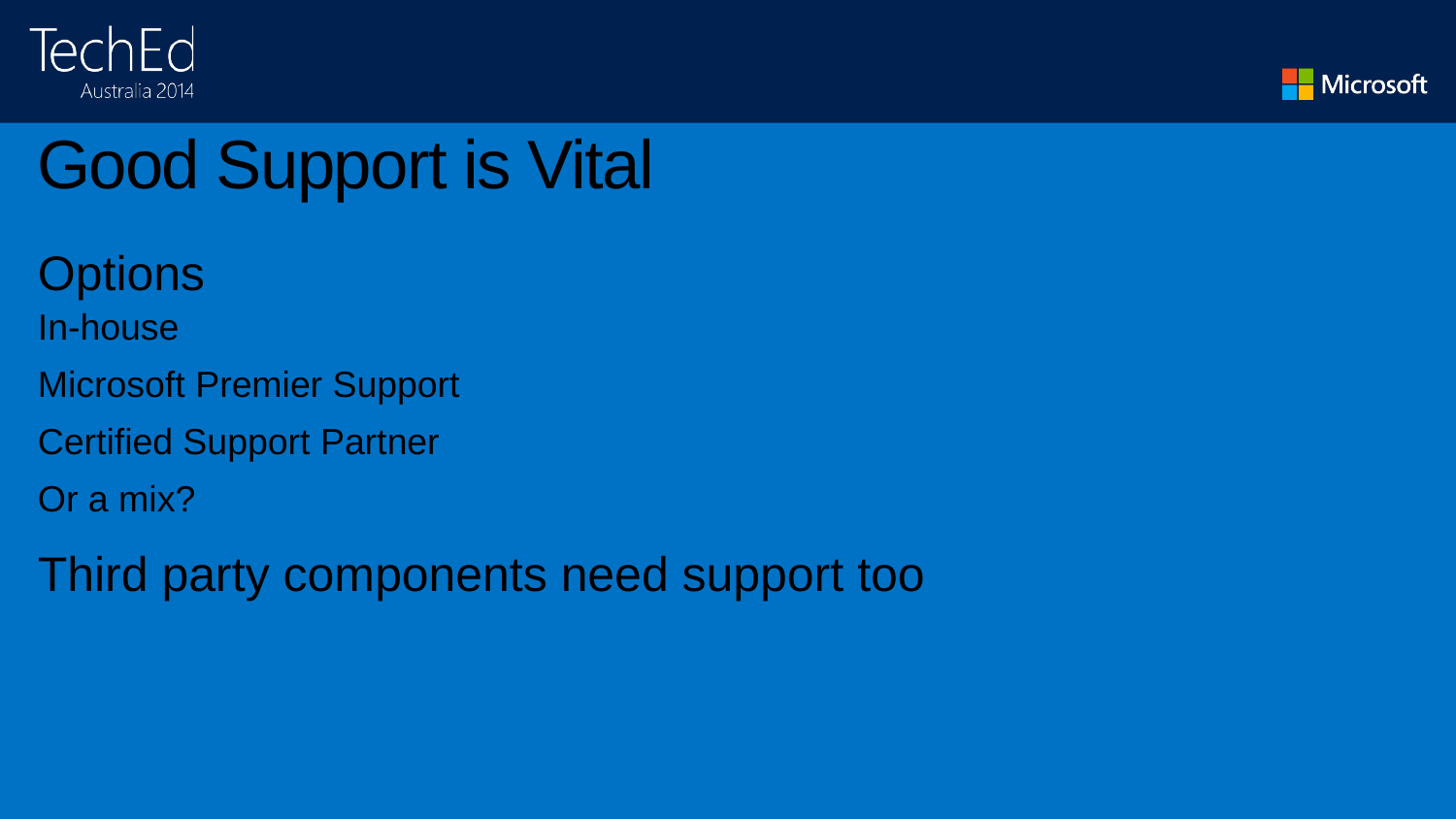

# Good Support is Vital
Options
In-house
Microsoft Premier Support
Certified Support Partner
Or a mix?
Third party components need support too